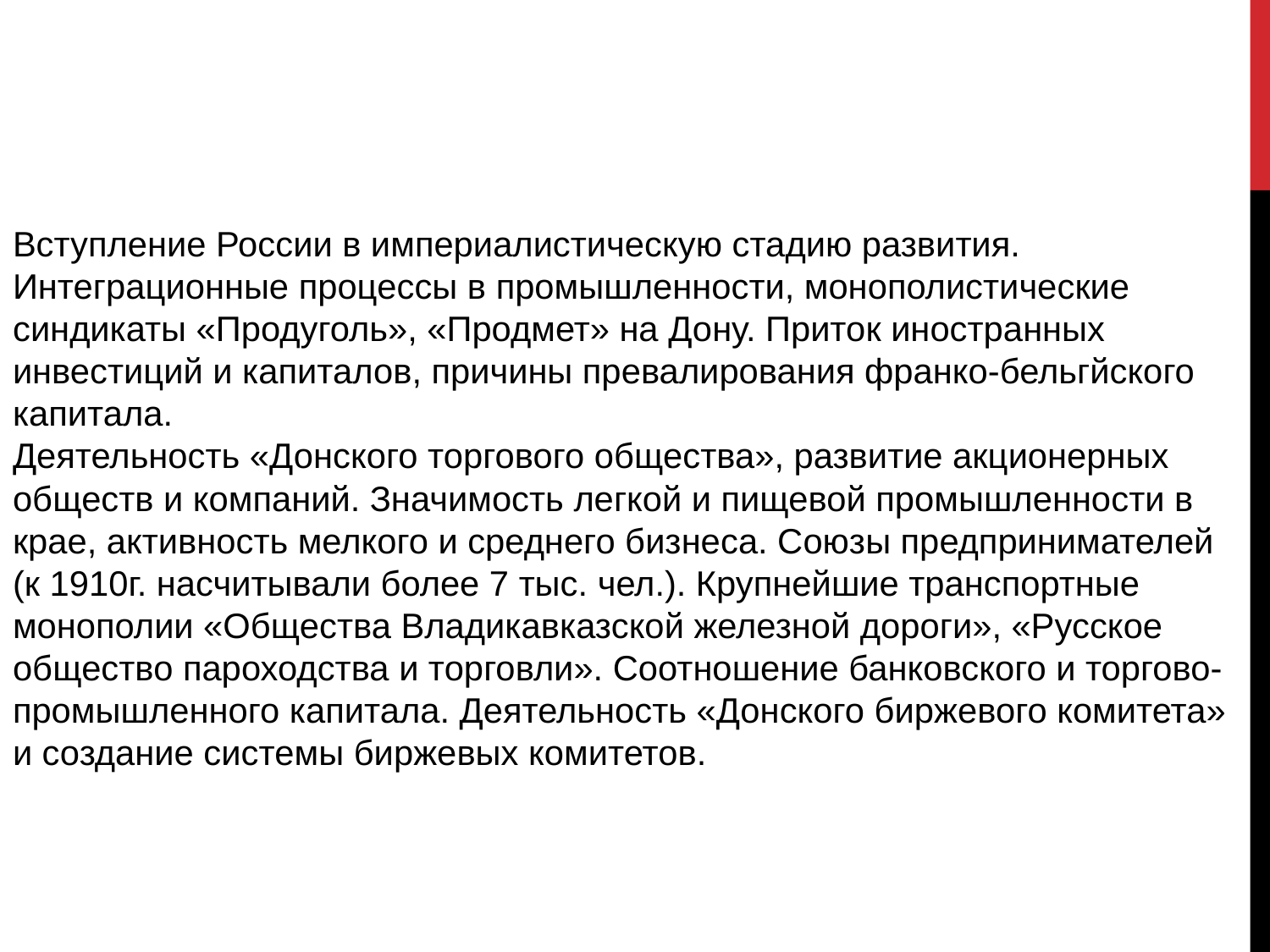

Вступление России в империалистическую стадию развития. Интеграционные процессы в промышленности, монополистические синдикаты «Продуголь», «Продмет» на Дону. Приток иностранных инвестиций и капиталов, причины превалирования франко-бельгйского капитала.
Деятельность «Донского торгового общества», развитие акционерных обществ и компаний. Значимость легкой и пищевой промышленности в крае, активность мелкого и среднего бизнеса. Союзы предпринимателей (к 1910г. насчитывали более 7 тыс. чел.). Крупнейшие транспортные монополии «Общества Владикавказской железной дороги», «Русское общество пароходства и торговли». Соотношение банковского и торгово-промышленного капитала. Деятельность «Донского биржевого комитета» и создание системы биржевых комитетов.